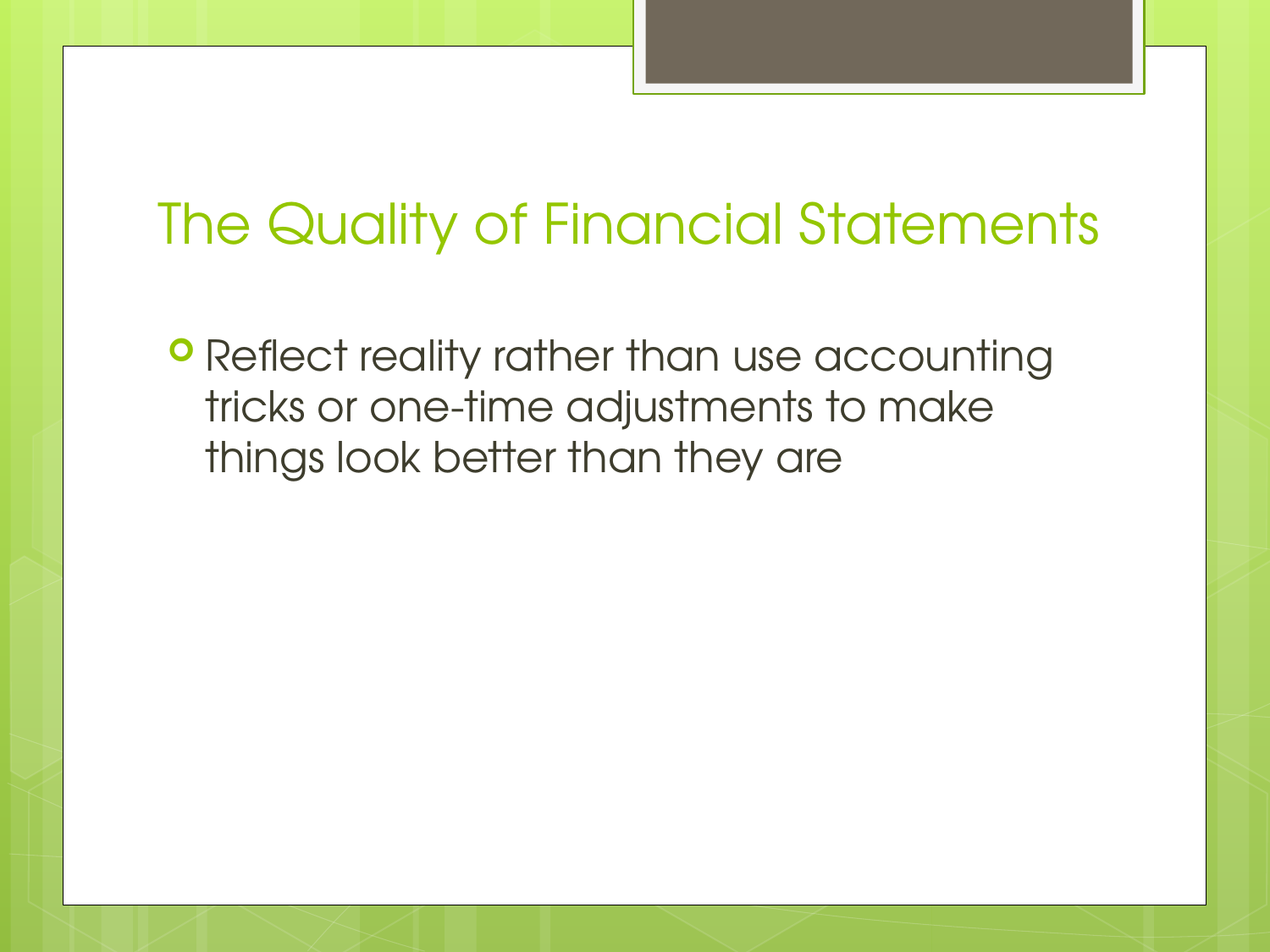

# The Quality of Financial Statements
Reflect reality rather than use accounting tricks or one-time adjustments to make things look better than they are